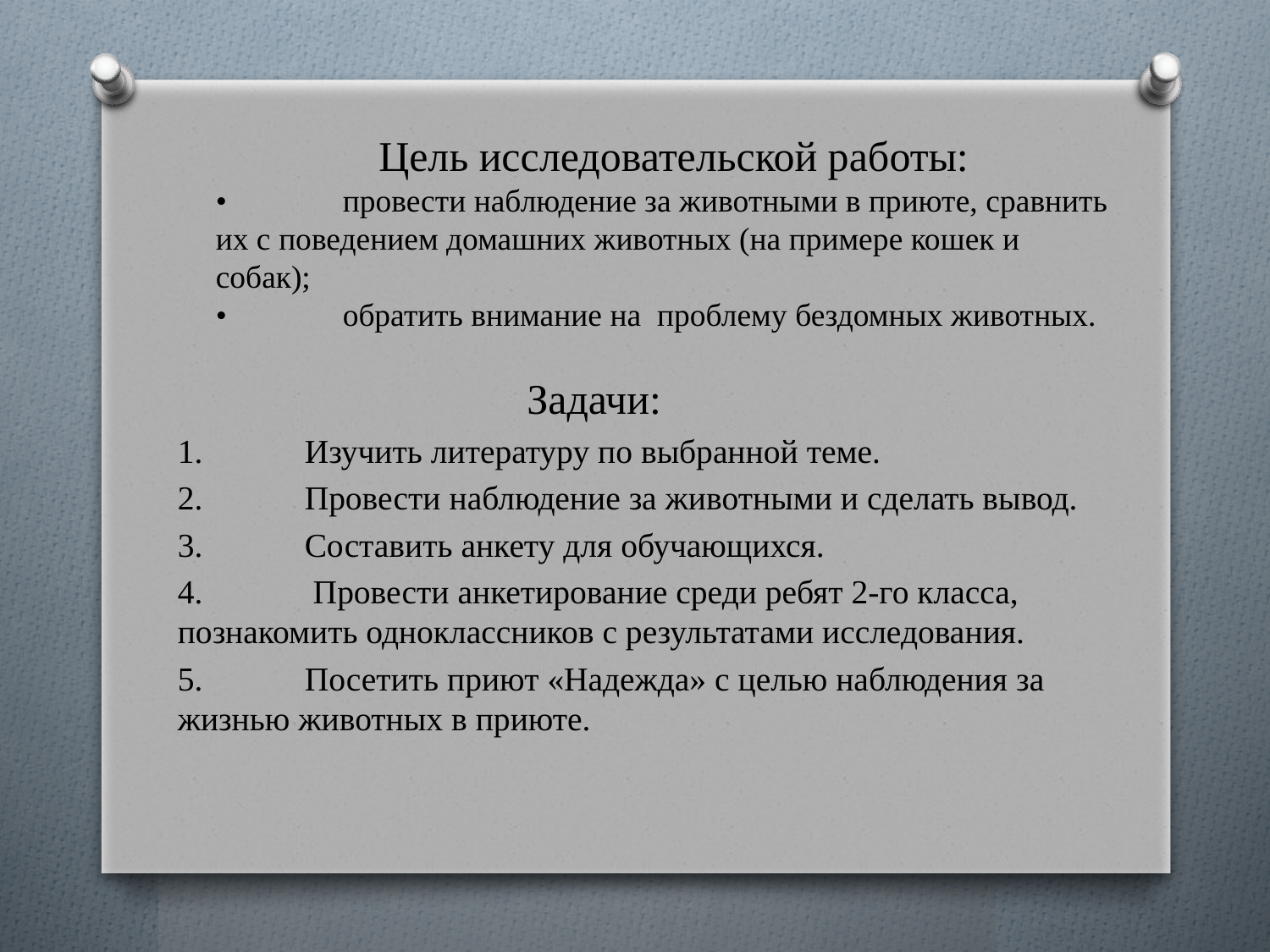

# Цель исследовательской работы: •	провести наблюдение за животными в приюте, сравнить их с поведением домашних животных (на примере кошек и  собак); •	обратить внимание на  проблему бездомных животных.
                                 Задачи:
1.	Изучить литературу по выбранной теме.
2.	Провести наблюдение за животными и сделать вывод.
3.	Составить анкету для обучающихся.
4.	 Провести анкетирование среди ребят 2-го класса, познакомить одноклассников с результатами исследования.
5.	Посетить приют «Надежда» с целью наблюдения за жизнью животных в приюте.